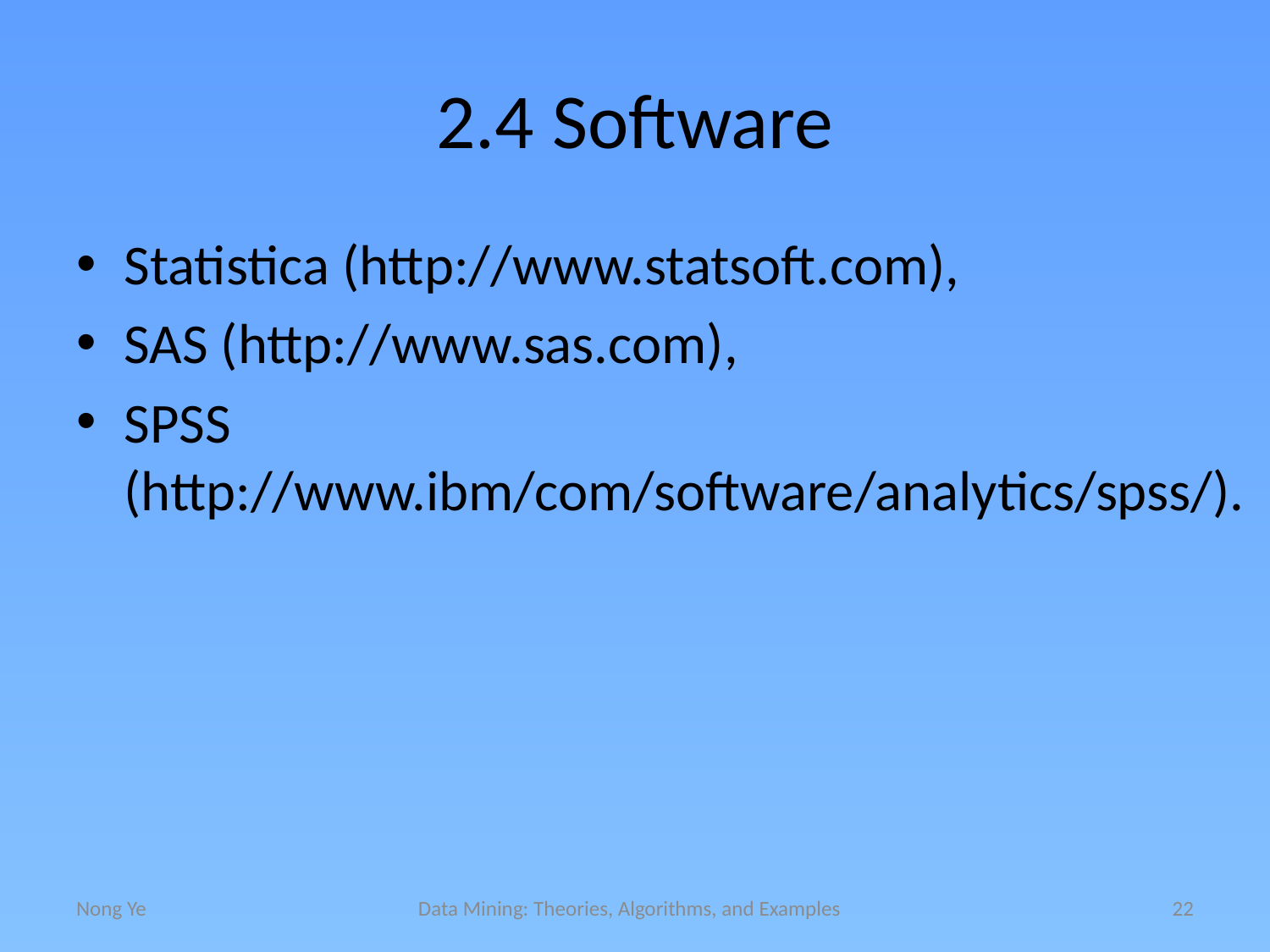

# 2.4 Software
Statistica (http://www.statsoft.com),
SAS (http://www.sas.com),
SPSS (http://www.ibm/com/software/analytics/spss/).
Nong Ye
Data Mining: Theories, Algorithms, and Examples
22